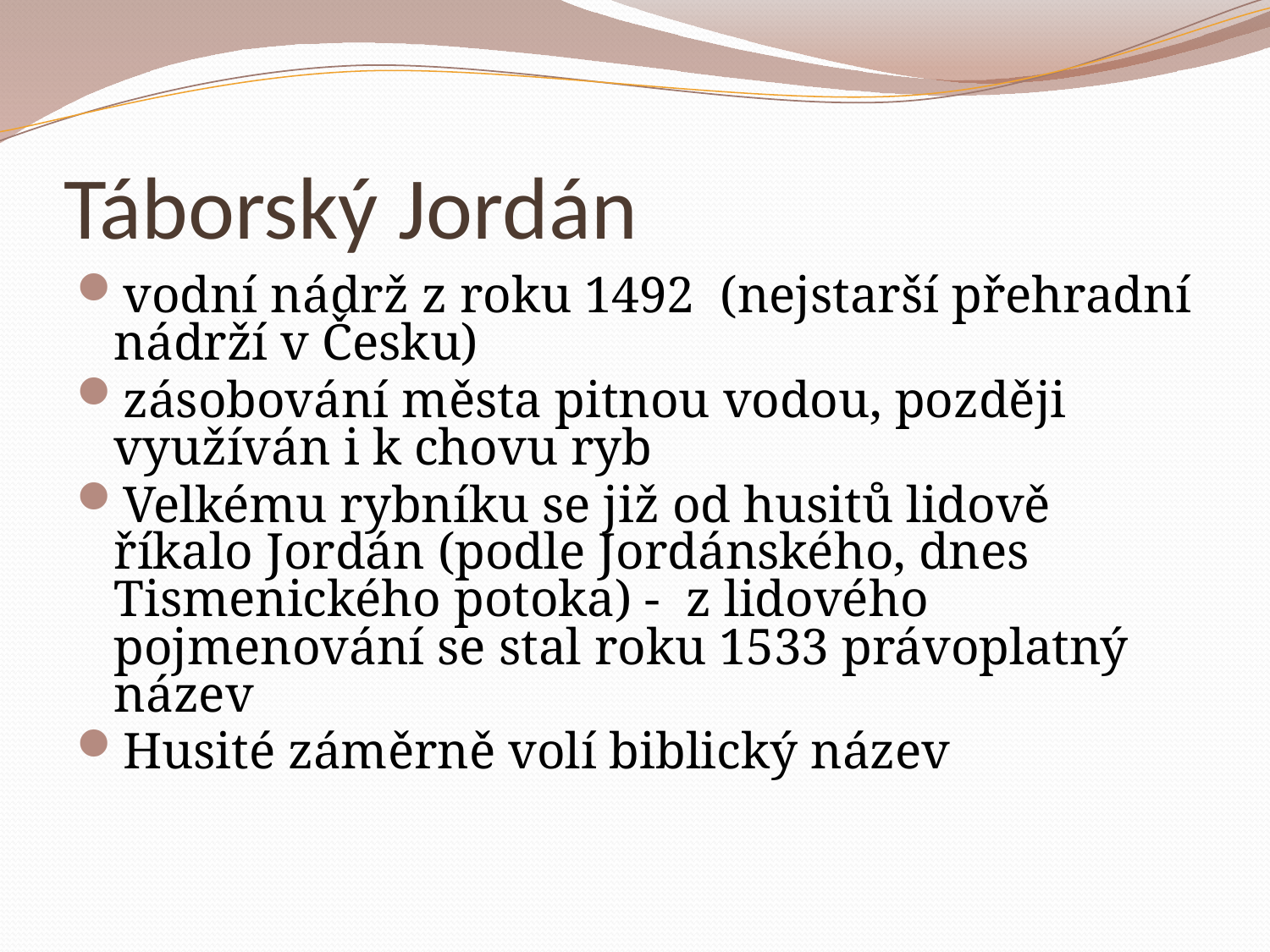

# Táborský Jordán
vodní nádrž z roku 1492  (nejstarší přehradní nádrží v Česku)
zásobování města pitnou vodou, později  využíván i k chovu ryb
Velkému rybníku se již od husitů lidově říkalo Jordán (podle Jordánského, dnes Tismenického potoka) -  z lidového pojmenování se stal roku 1533 právoplatný název
Husité záměrně volí biblický název